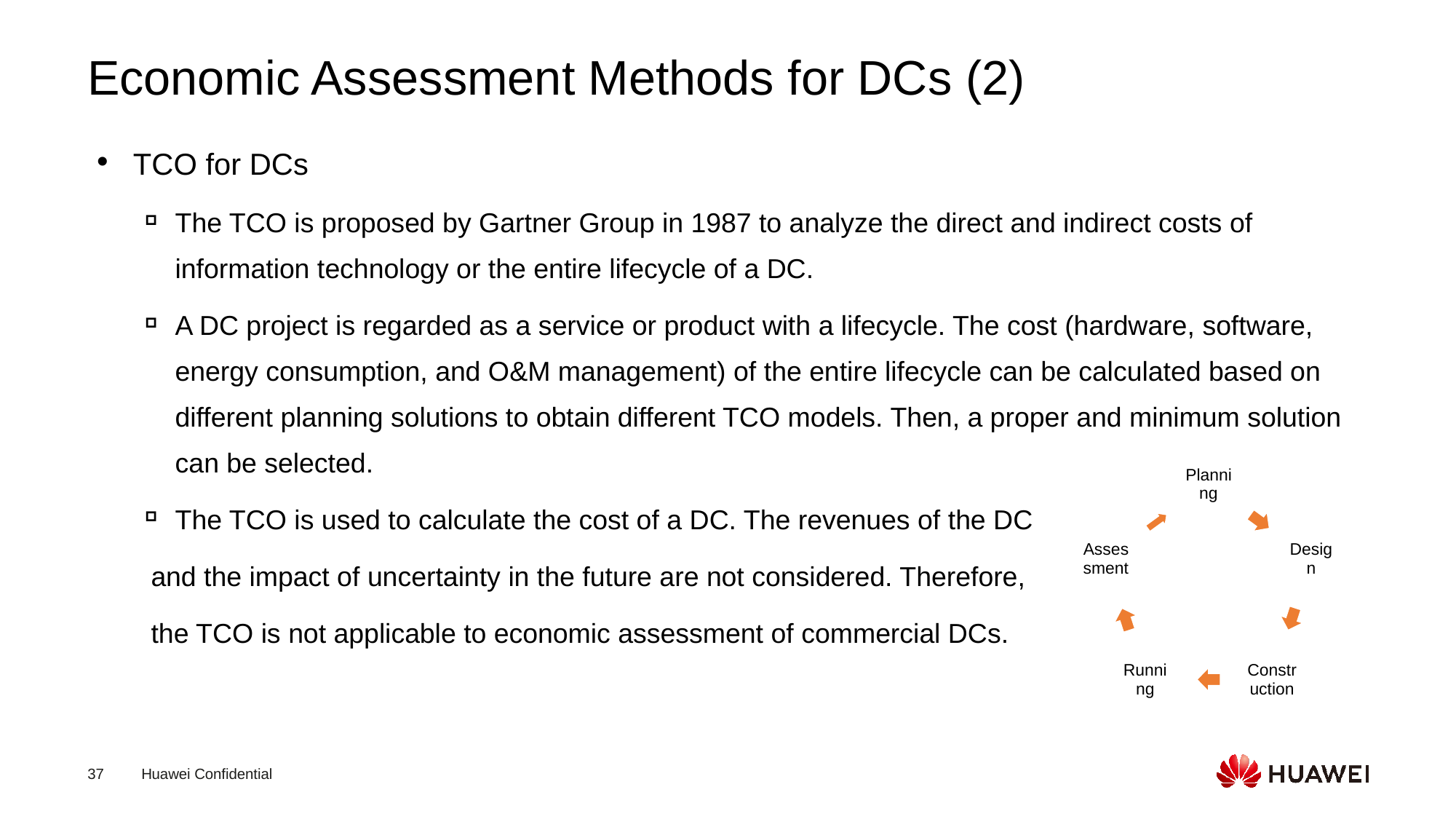

# Economic Assessment Methods for DCs (2)
TCO for DCs
The TCO is proposed by Gartner Group in 1987 to analyze the direct and indirect costs of information technology or the entire lifecycle of a DC.
A DC project is regarded as a service or product with a lifecycle. The cost (hardware, software, energy consumption, and O&M management) of the entire lifecycle can be calculated based on different planning solutions to obtain different TCO models. Then, a proper and minimum solution can be selected.
The TCO is used to calculate the cost of a DC. The revenues of the DC
and the impact of uncertainty in the future are not considered. Therefore,
the TCO is not applicable to economic assessment of commercial DCs.

Planning
Design
Construction
Running
Assessment